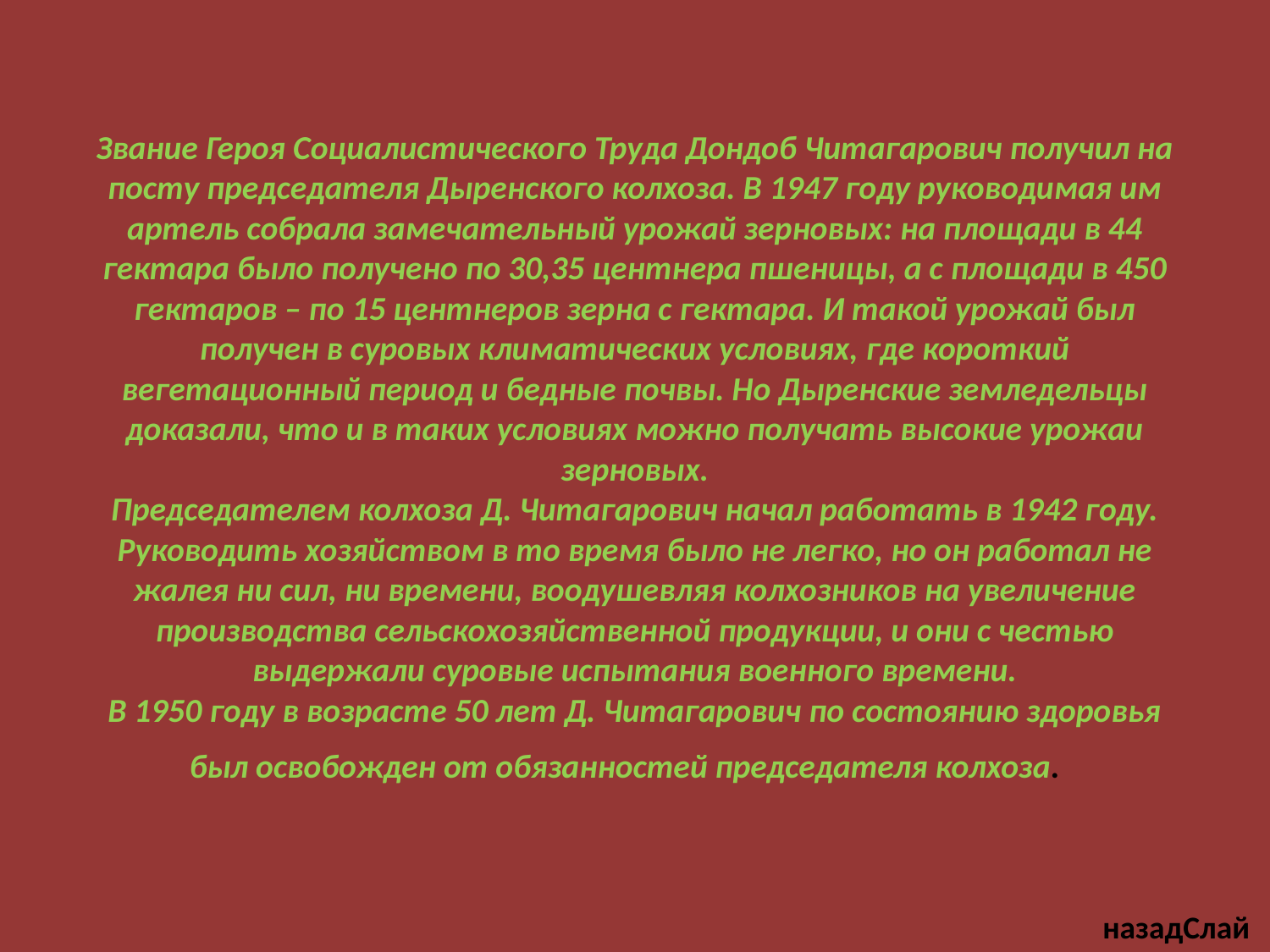

# Звание Героя Социалистического Труда Дондоб Читагарович получил на посту председателя Дыренского колхоза. В 1947 году руководимая им артель собрала замечательный урожай зерновых: на площади в 44 гектара было получено по 30,35 центнера пшеницы, а с площади в 450 гектаров – по 15 центнеров зерна с гектара. И такой урожай был получен в суровых климатических условиях, где короткий вегетационный период и бедные почвы. Но Дыренские земледельцы доказали, что и в таких условиях можно получать высокие урожаи зерновых. Председателем колхоза Д. Читагарович начал работать в 1942 году. Руководить хозяйством в то время было не легко, но он работал не жалея ни сил, ни времени, воодушевляя колхозников на увеличение производства сельскохозяйственной продукции, и они с честью выдержали суровые испытания военного времени. В 1950 году в возрасте 50 лет Д. Читагарович по состоянию здоровья был освобожден от обязанностей председателя колхоза.
назадСлайд 150